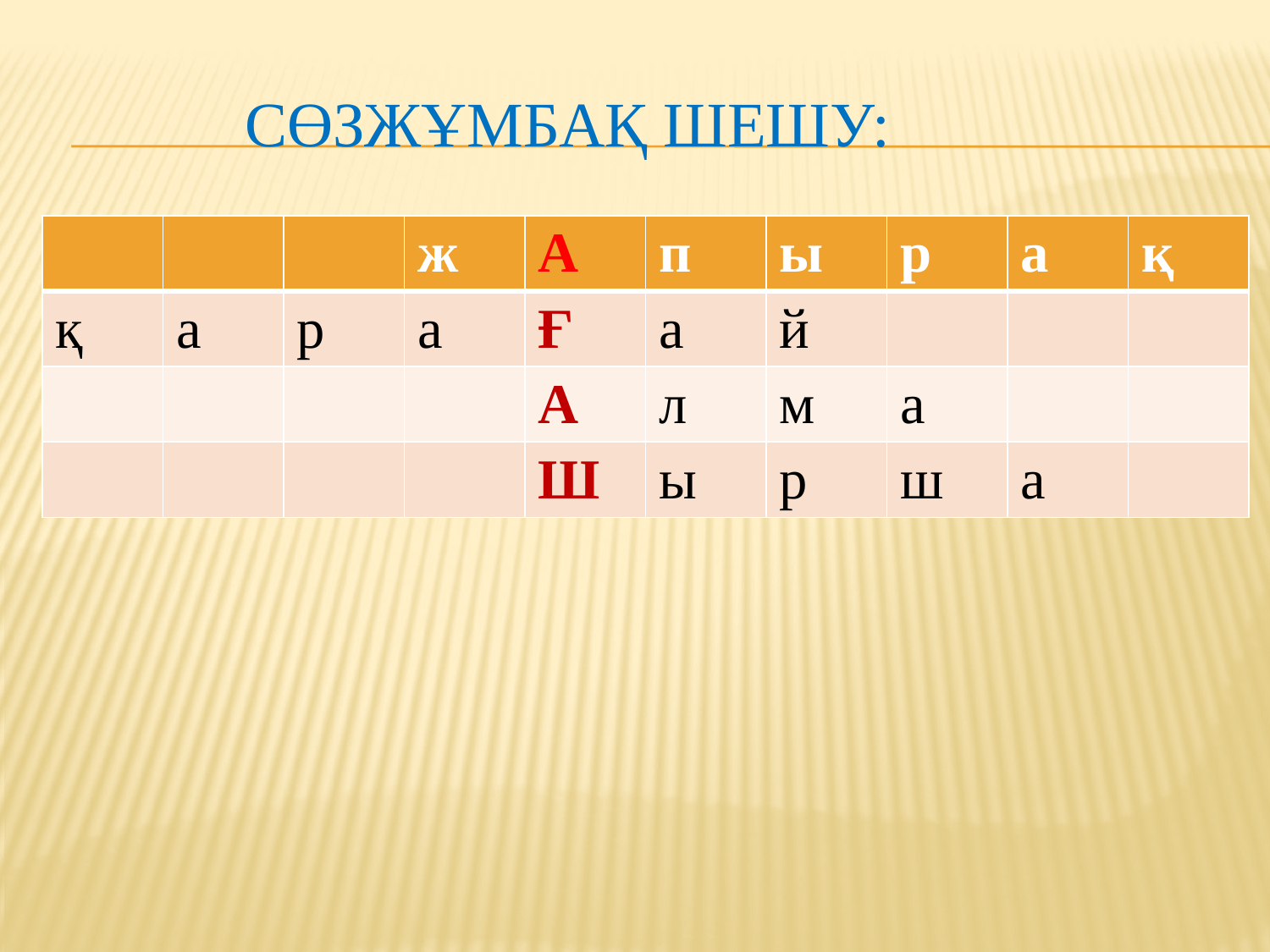

# Сөзжұмбақ шешу:
|  |  |  | ж | А | п | ы | р | а | қ |
| --- | --- | --- | --- | --- | --- | --- | --- | --- | --- |
| қ | а | р | а | Ғ | а | й |  |  |  |
|  |  |  |  | А | л | м | а |  |  |
|  |  |  |  | Ш | ы | р | ш | а |  |